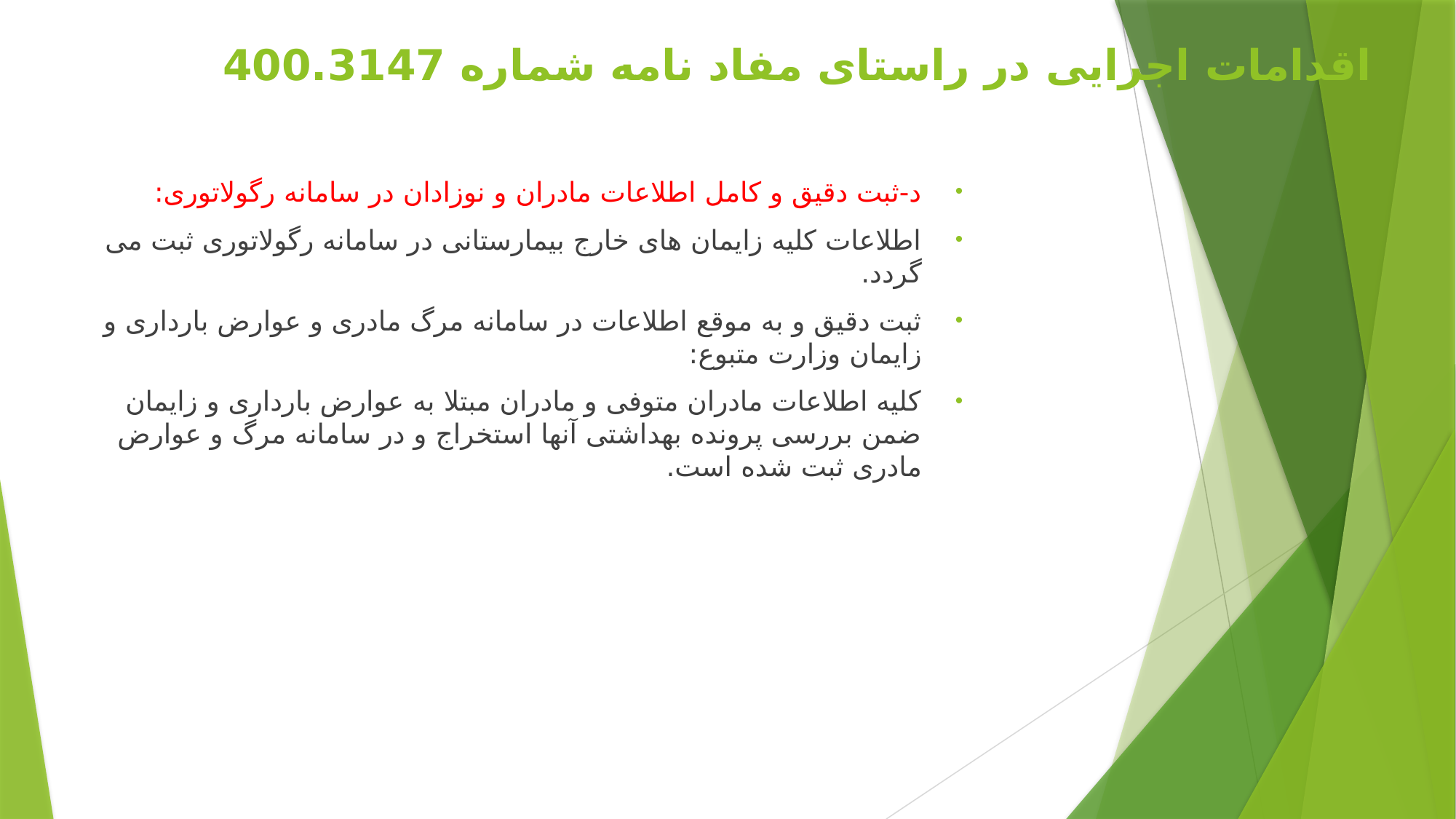

# اقدامات اجرایی در راستای مفاد نامه شماره 400.3147
د-ثبت دقیق و کامل اطلاعات مادران و نوزادان در سامانه رگولاتوری:
اطلاعات کلیه زایمان های خارج بیمارستانی در سامانه رگولاتوری ثبت می گردد.
ثبت دقیق و به موقع اطلاعات در سامانه مرگ مادری و عوارض بارداری و زایمان وزارت متبوع:
کلیه اطلاعات مادران متوفی و مادران مبتلا به عوارض بارداری و زایمان ضمن بررسی پرونده بهداشتی آنها استخراج و در سامانه مرگ و عوارض مادری ثبت شده است.